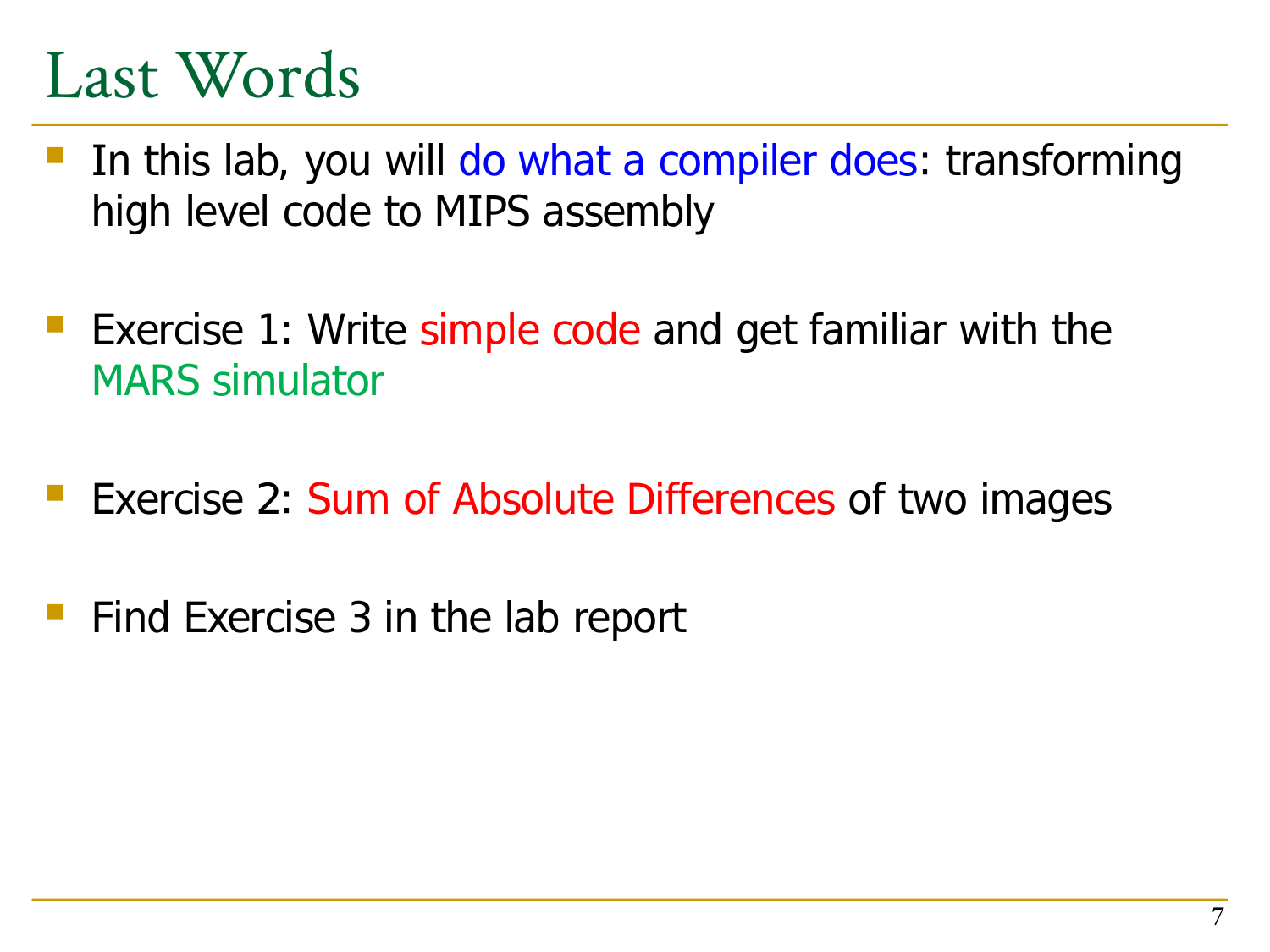

# Last Words
In this lab, you will do what a compiler does: transforming high level code to MIPS assembly

Exercise 1: Write simple code and get familiar with the MARS simulator

Exercise 2: Sum of Absolute Differences of two images

Find Exercise 3 in the lab report

7